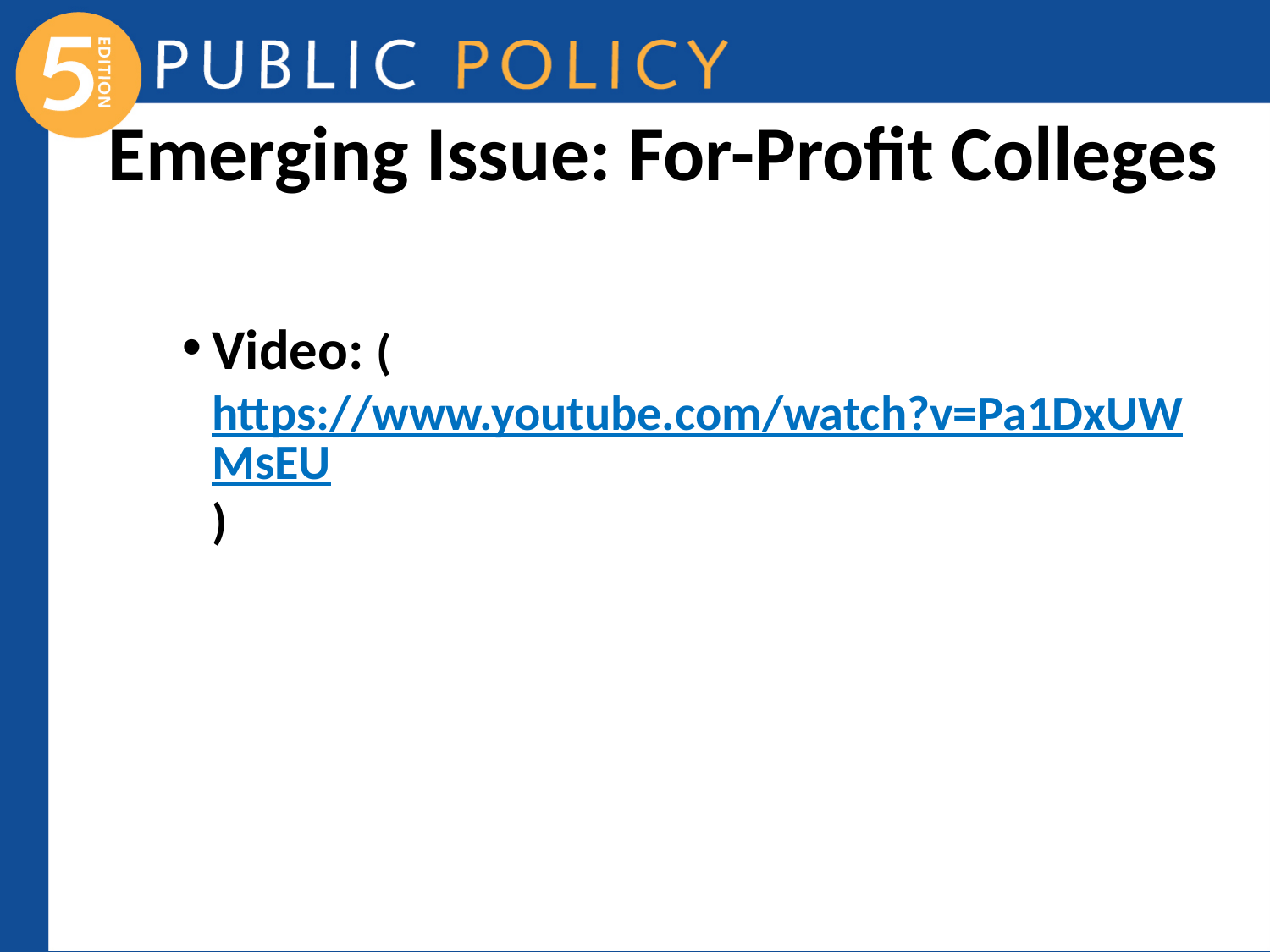

# Emerging Issue: For-Profit Colleges
Video: (https://www.youtube.com/watch?v=Pa1DxUWMsEU)